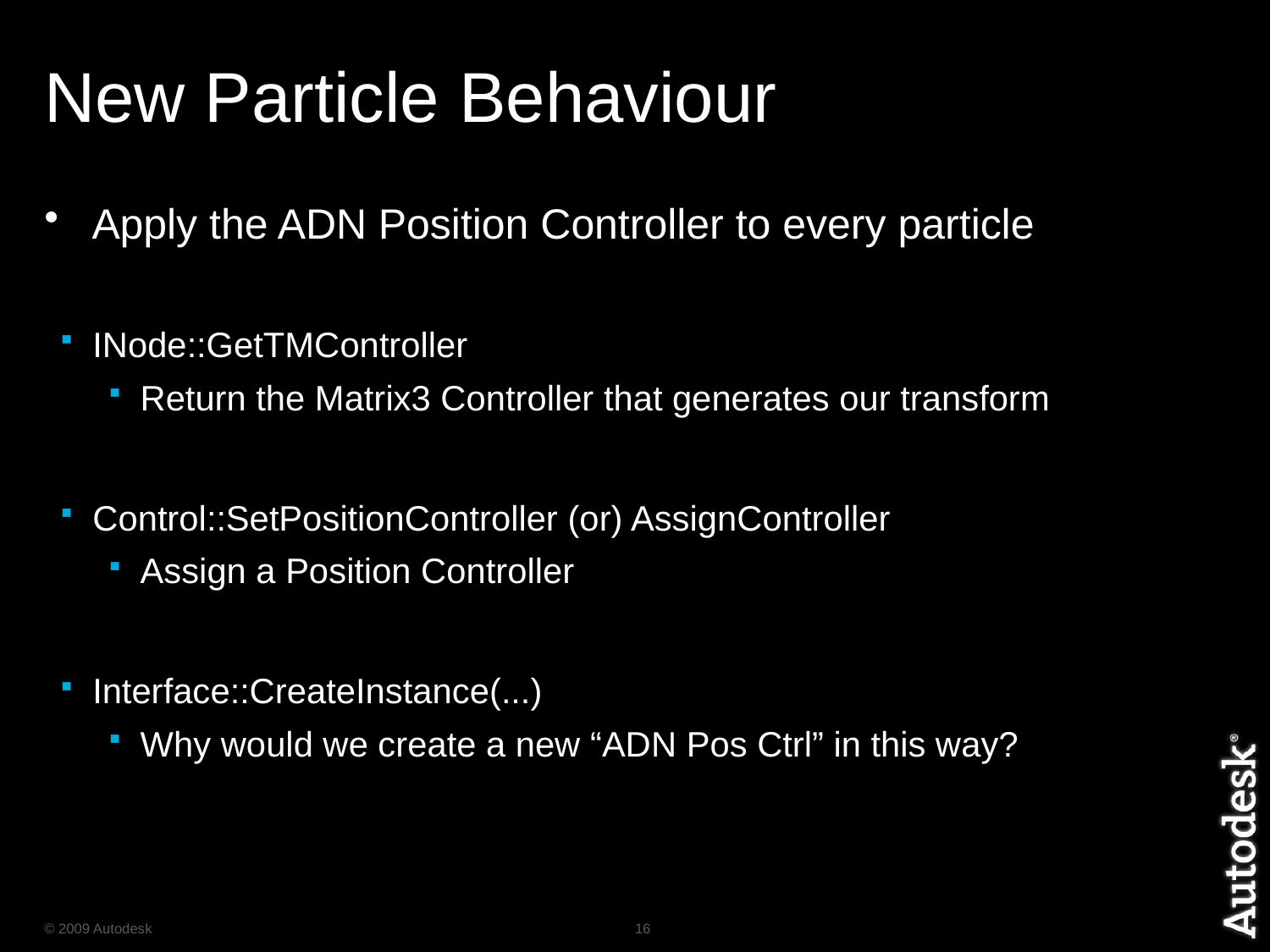

# New Particle Behaviour
Apply the ADN Position Controller to every particle

INode::GetTMController
Return the Matrix3 Controller that generates our transform

Control::SetPositionController (or) AssignController
Assign a Position Controller

Interface::CreateInstance(...)
Why would we create a new “ADN Pos Ctrl” in this way?